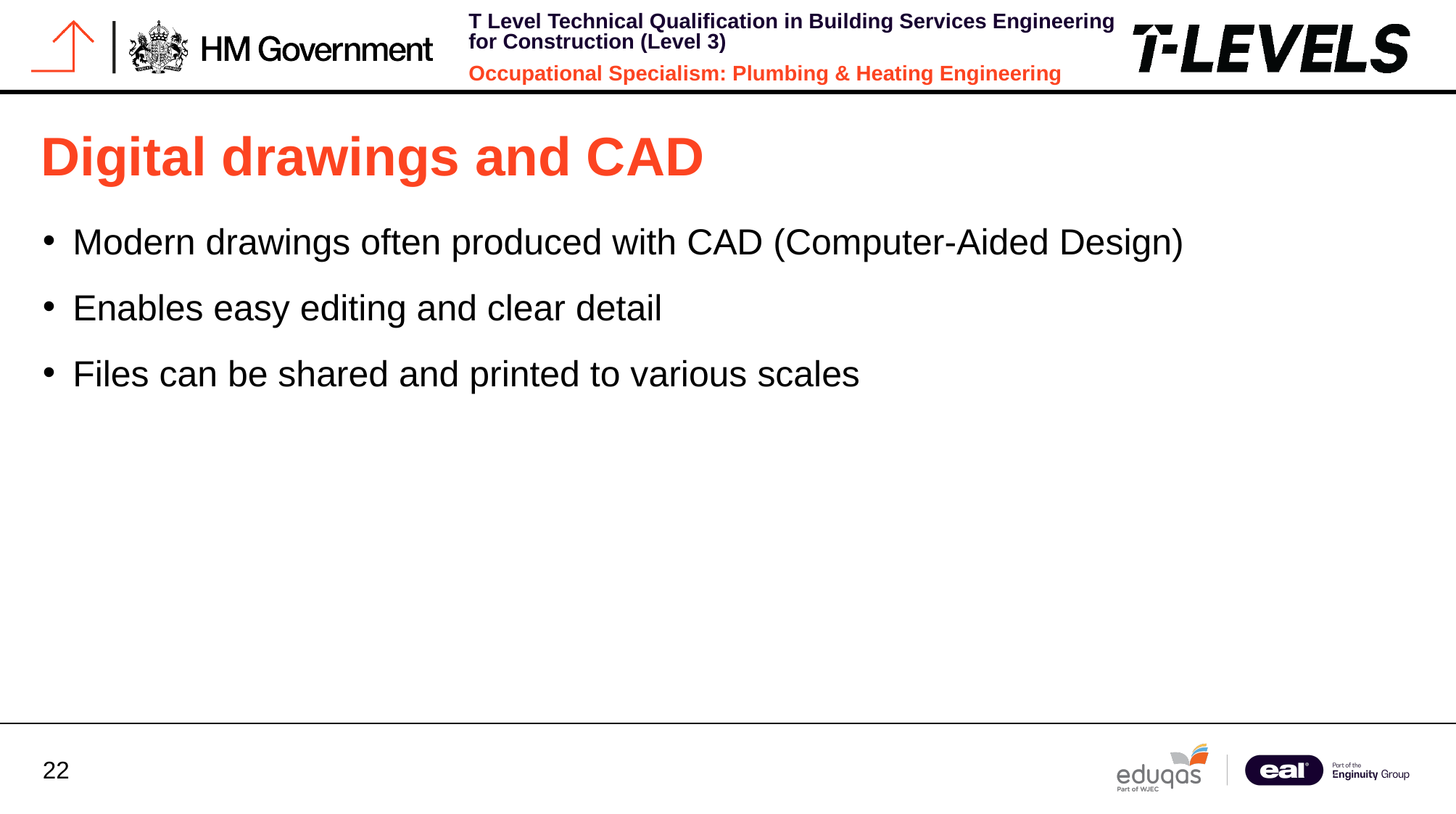

# Digital drawings and CAD
Modern drawings often produced with CAD (Computer-Aided Design)
Enables easy editing and clear detail
Files can be shared and printed to various scales